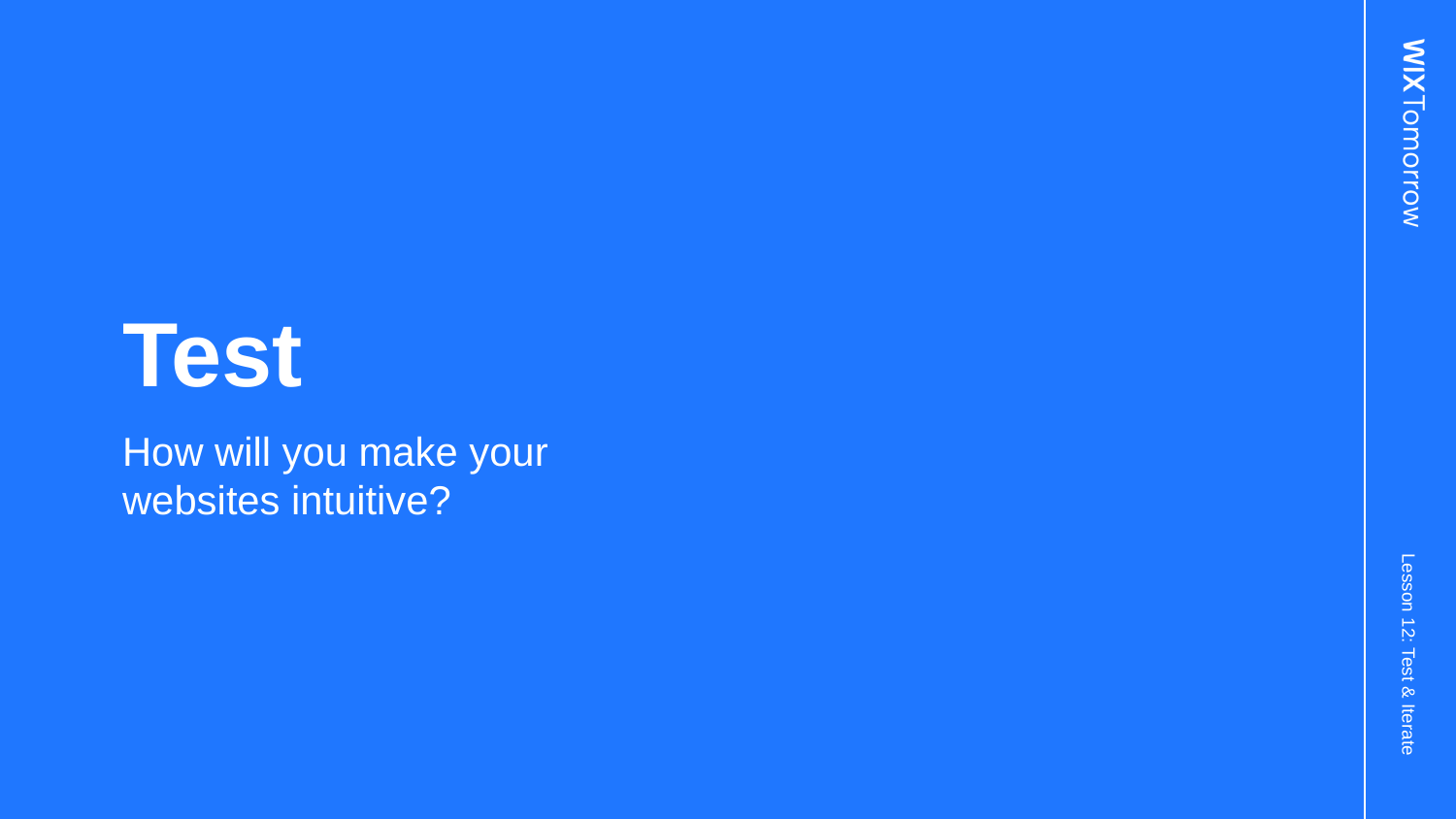

# Test
How will you make your websites intuitive?